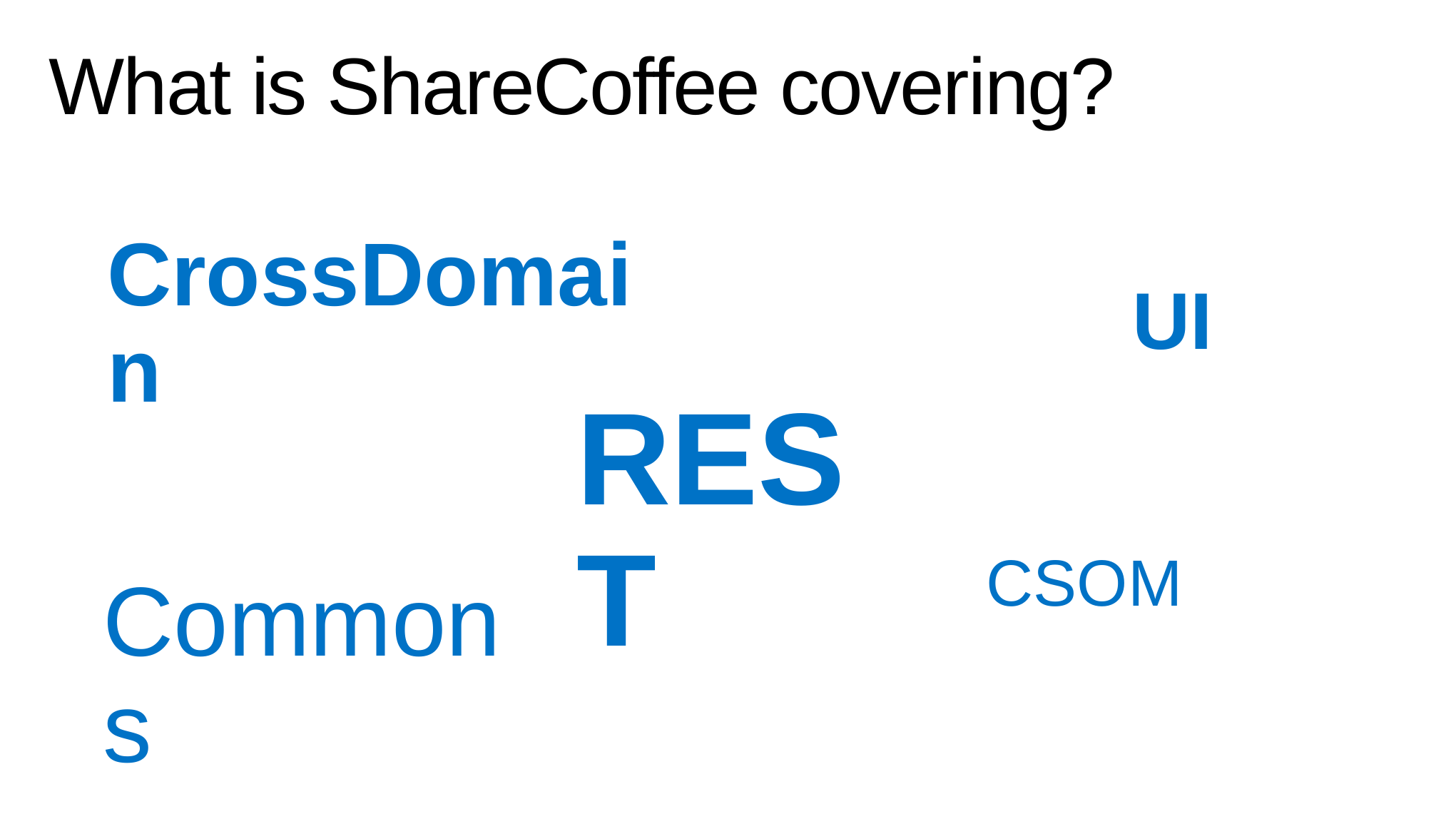

# What is ShareCoffee covering?
CrossDomain
UI
REST
CSOM
Commons